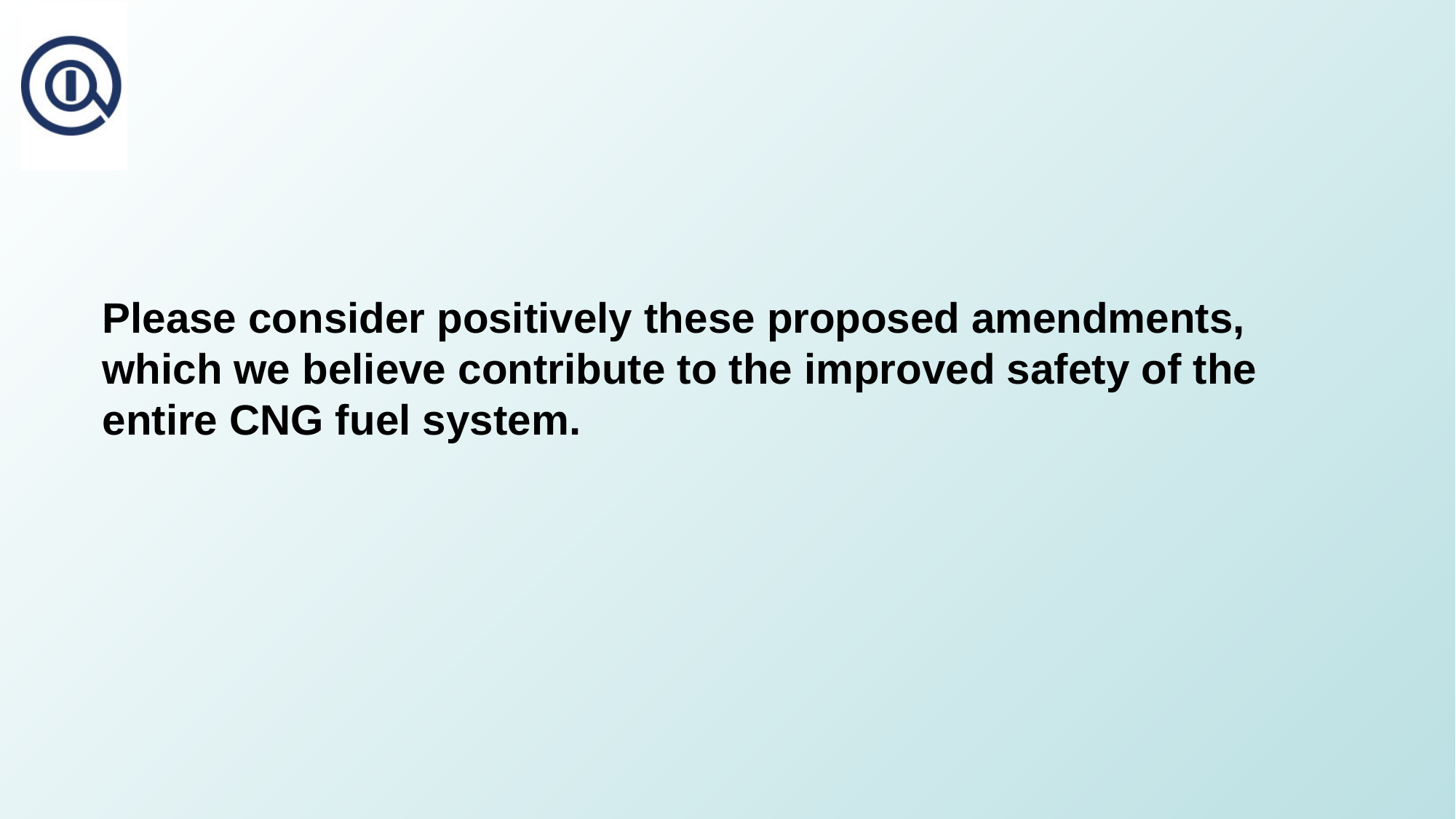

Please consider positively these proposed amendments, which we believe contribute to the improved safety of the entire CNG fuel system.